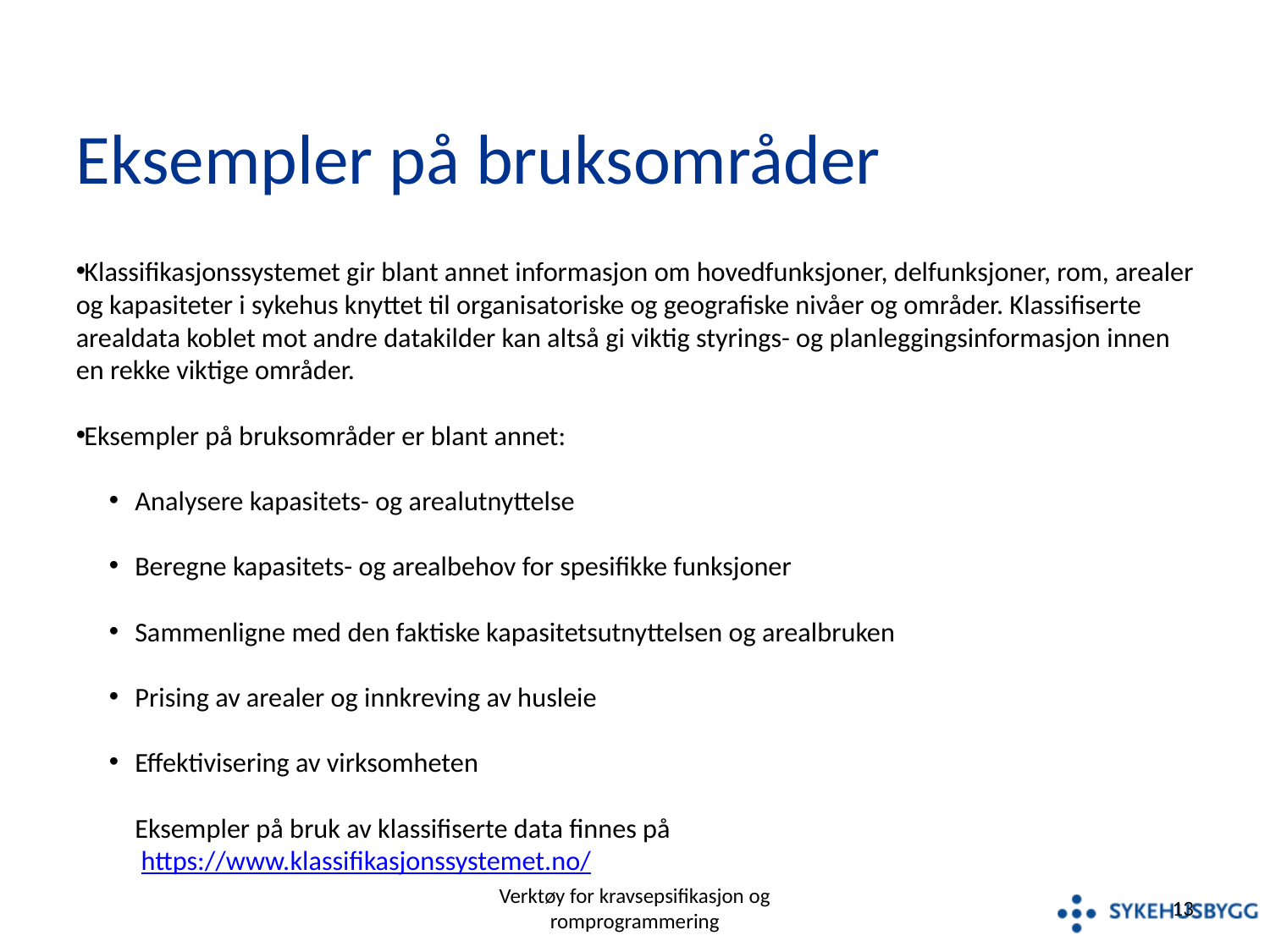

Eksempler på bruksområder
Klassifikasjonssystemet gir blant annet informasjon om hovedfunksjoner, delfunksjoner, rom, arealer og kapasiteter i sykehus knyttet til organisatoriske og geografiske nivåer og områder. Klassifiserte arealdata koblet mot andre datakilder kan altså gi viktig styrings- og planleggingsinformasjon innen en rekke viktige områder.
Eksempler på bruksområder er blant annet:

Analysere kapasitets- og arealutnyttelse

Beregne kapasitets- og arealbehov for spesifikke funksjoner

Sammenligne med den faktiske kapasitetsutnyttelsen og arealbruken

Prising av arealer og innkreving av husleie

Effektivisering av virksomheten

Eksempler på bruk av klassifiserte data finnes på
 https://www.klassifikasjonssystemet.no/
Verktøy for kravsepsifikasjon og romprogrammering
13